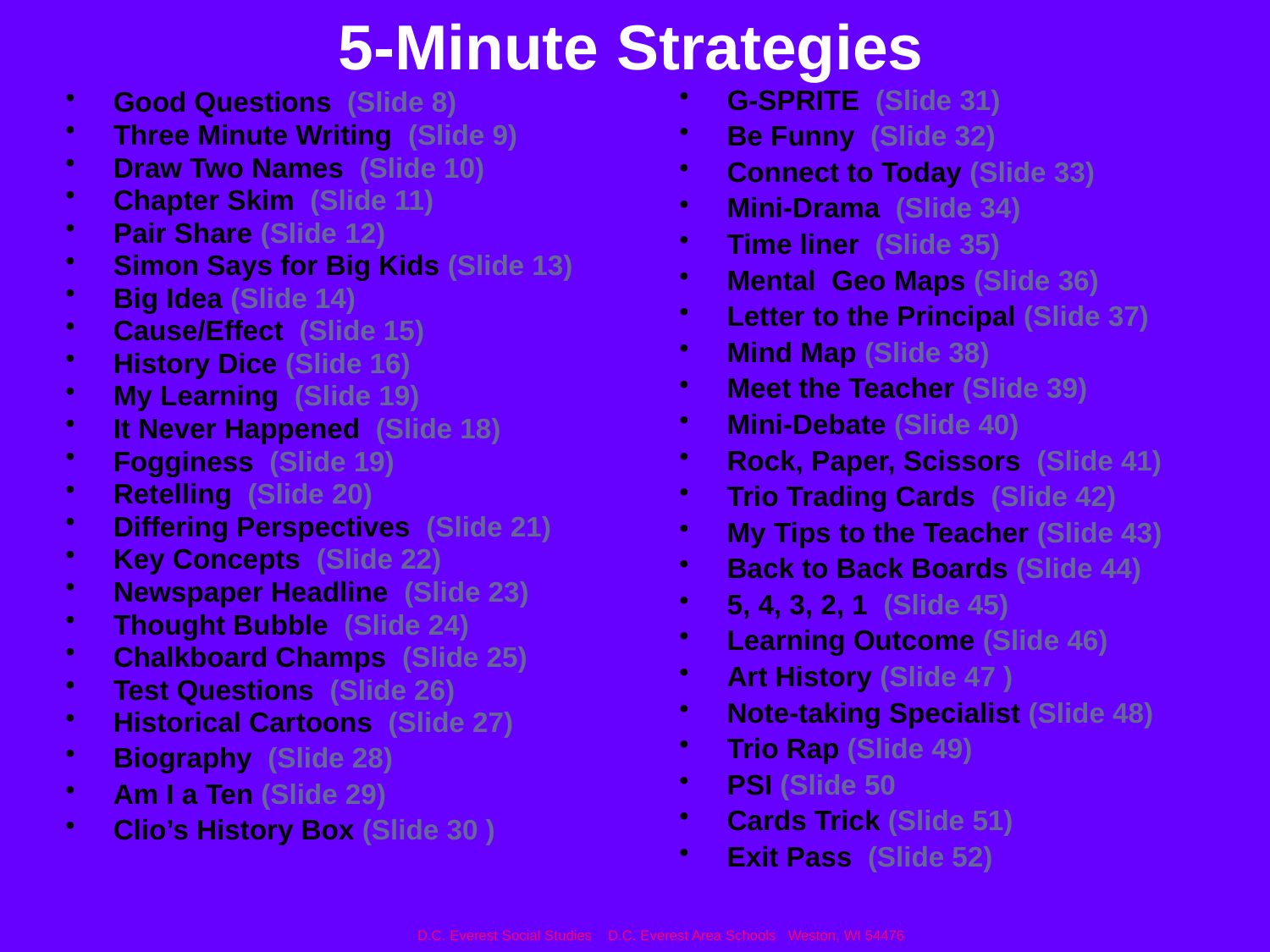

5-Minute Strategies

G-SPRITE  (Slide 31)
Be Funny  (Slide 32)
Connect to Today (Slide 33)
Mini-Drama  (Slide 34)
Time liner  (Slide 35)
Mental  Geo Maps (Slide 36)
Letter to the Principal (Slide 37)
Mind Map (Slide 38)
Meet the Teacher (Slide 39)
Mini-Debate (Slide 40)
Rock, Paper, Scissors  (Slide 41)
Trio Trading Cards  (Slide 42)
My Tips to the Teacher (Slide 43)
Back to Back Boards (Slide 44)
5, 4, 3, 2, 1  (Slide 45)
Learning Outcome (Slide 46)
Art History (Slide 47 )
Note-taking Specialist (Slide 48)
Trio Rap (Slide 49)
PSI (Slide 50
Cards Trick (Slide 51)
Exit Pass  (Slide 52)

Good Questions  (Slide 8)
Three Minute Writing  (Slide 9)
Draw Two Names  (Slide 10)
Chapter Skim  (Slide 11)
Pair Share (Slide 12)
Simon Says for Big Kids (Slide 13)
Big Idea (Slide 14)
Cause/Effect  (Slide 15)
History Dice (Slide 16)
My Learning  (Slide 19)
It Never Happened  (Slide 18)
Fogginess  (Slide 19)
Retelling  (Slide 20)
Differing Perspectives  (Slide 21)
Key Concepts  (Slide 22)
Newspaper Headline  (Slide 23)
Thought Bubble  (Slide 24)
Chalkboard Champs  (Slide 25)
Test Questions  (Slide 26)
Historical Cartoons  (Slide 27)
Biography  (Slide 28)
Am I a Ten (Slide 29)
Clio’s History Box (Slide 30 )

D.C. Everest Social Studies    D.C. Everest Area Schools   Weston, WI 54476